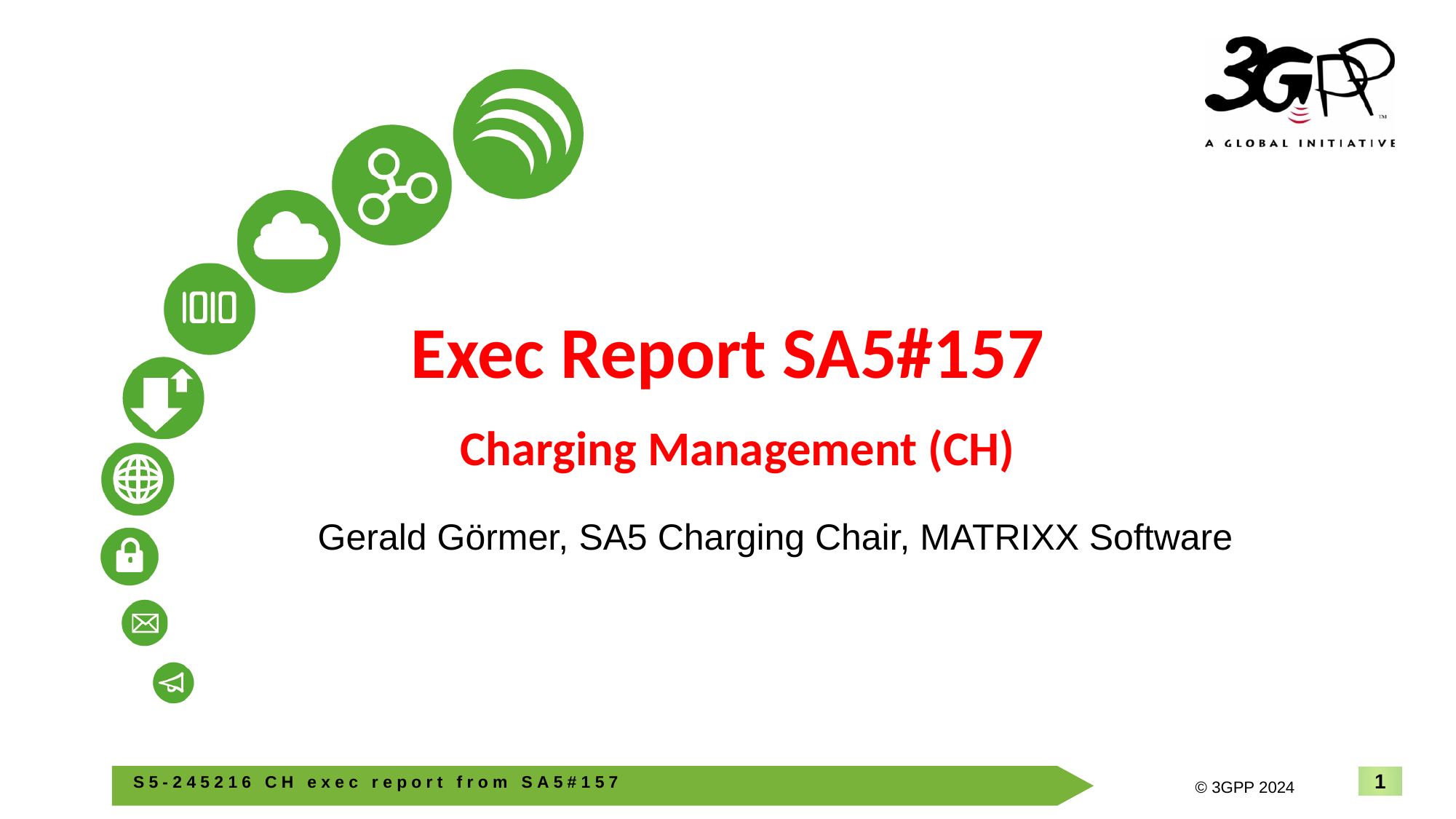

# Exec Report SA5#157 Charging Management (CH)
Gerald Görmer, SA5 Charging Chair, MATRIXX Software